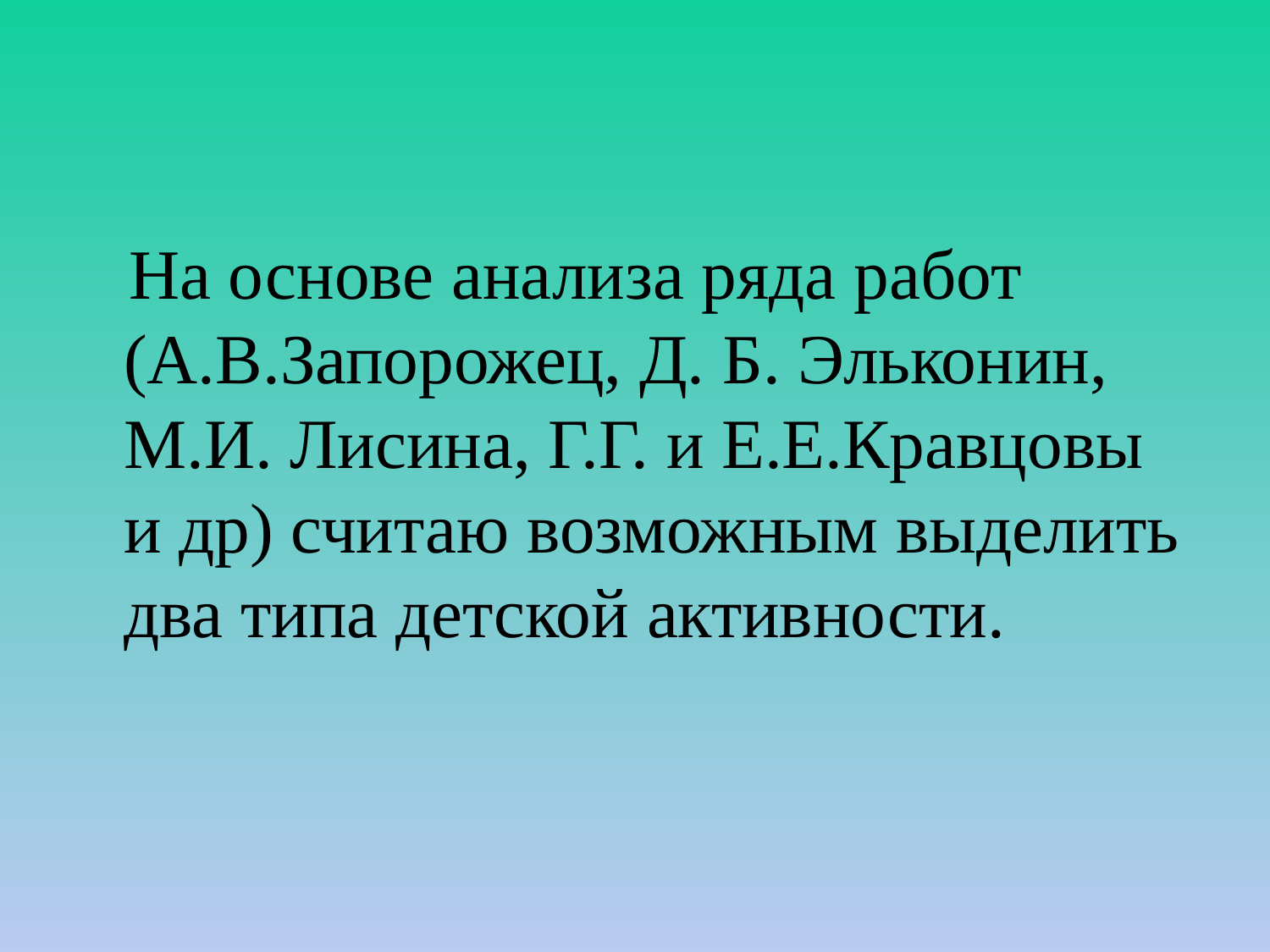

#
   На основе анализа ряда работ (А.В.Запорожец, Д. Б. Эльконин, М.И. Лисина, Г.Г. и Е.Е.Кравцовы и др) считаю возможным выделить два типа детской активности.